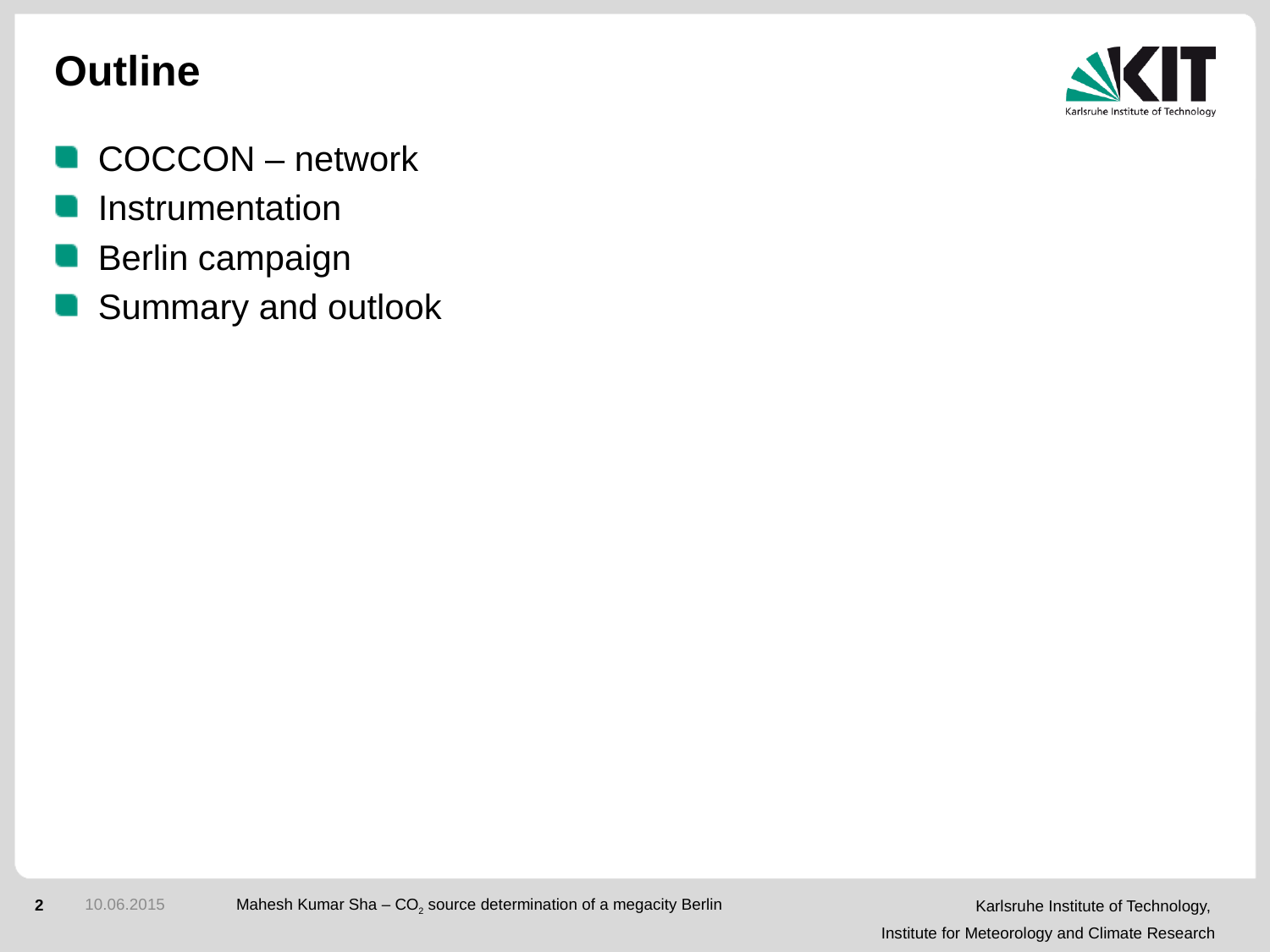

# Outline
COCCON – network
Instrumentation
Berlin campaign
Summary and outlook
10.06.2015
Mahesh Kumar Sha – CO2 source determination of a megacity Berlin